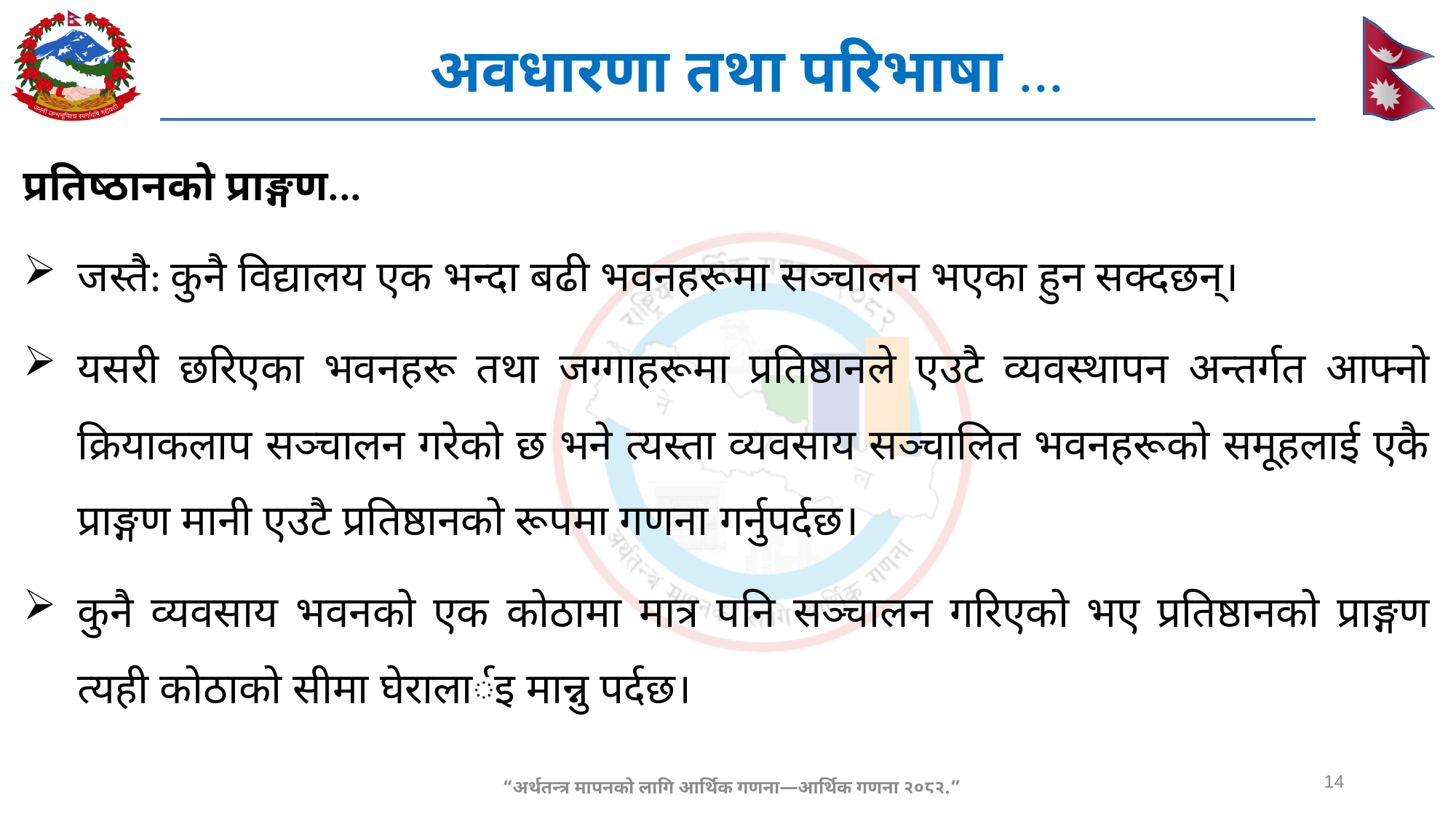

# अवधारणा तथा परिभाषा ...
प्रतिष्ठानको प्राङ्गण...
जस्तै: कुनै विद्यालय एक भन्दा बढी भवनहरूमा सञ्चालन भएका हुन सक्दछन्।
यसरी छरिएका भवनहरू तथा जग्गाहरूमा प्रतिष्ठानले एउटै व्यवस्थापन अन्तर्गत आफ्नो क्रियाकलाप सञ्चालन गरेको छ भने त्यस्ता व्यवसाय सञ्चालित भवनहरूको समूहलाई एकै प्राङ्गण मानी एउटै प्रतिष्ठानको रूपमा गणना गर्नुपर्दछ।
कुनै व्यवसाय भवनको एक कोठामा मात्र पनि सञ्चालन गरिएको भए प्रतिष्ठानको प्राङ्गण त्यही कोठाको सीमा घेरालार्इ मान्नु पर्दछ।
14
“अर्थतन्त्र मापनको लागि आर्थिक गणना—आर्थिक गणना २०८२.”